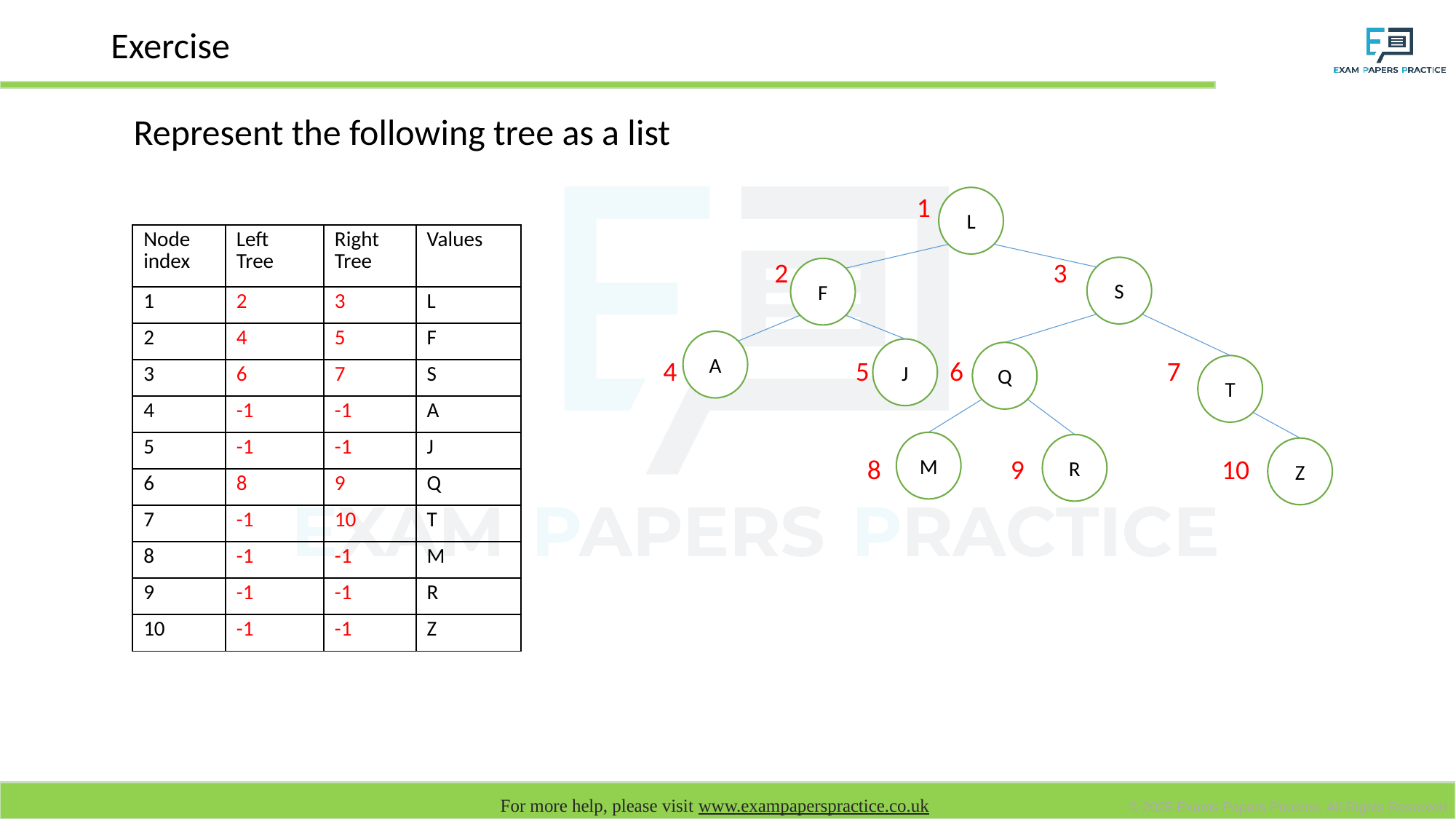

# Exercise
Represent the following tree as a list

                                          1

                   2                                           3

 4                             5             6                                 7

                                  8                     9                                10

L
| Node index | Left Tree | Right Tree | Values |
| --- | --- | --- | --- |
| 1 | 2 | 3 | L |
| 2 | 4 | 5 | F |
| 3 | 6 | 7 | S |
| 4 | -1 | -1 | A |
| 5 | -1 | -1 | J |
| 6 | 8 | 9 | Q |
| 7 | -1 | 10 | T |
| 8 | -1 | -1 | M |
| 9 | -1 | -1 | R |
| 10 | -1 | -1 | Z |
S
F
A
J
Q
T
M
R
Z